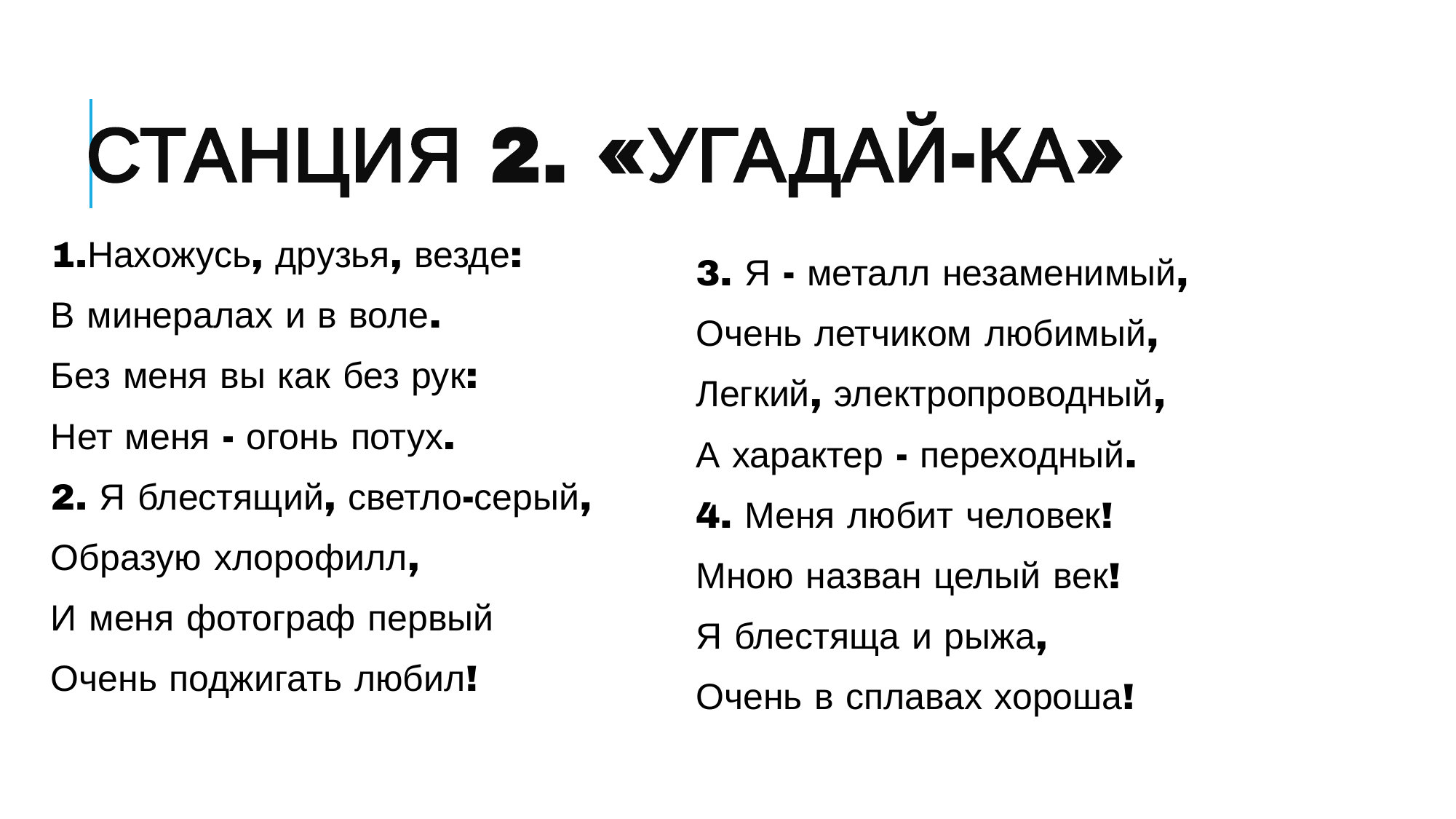

# Станция 2. «Угадай-ка»
1.Нахожусь, друзья, везде:
В минералах и в воле.
Без меня вы как без рук:
Нет меня - огонь потух.
2. Я блестящий, светло-серый,
Образую хлорофилл,
И меня фотограф первый
Очень поджигать любил!
3. Я - металл незаменимый,
Очень летчиком любимый,
Легкий, электропроводный,
А характер - переходный.
4. Меня любит человек!
Мною назван целый век!
Я блестяща и рыжа,
Очень в сплавах хороша!